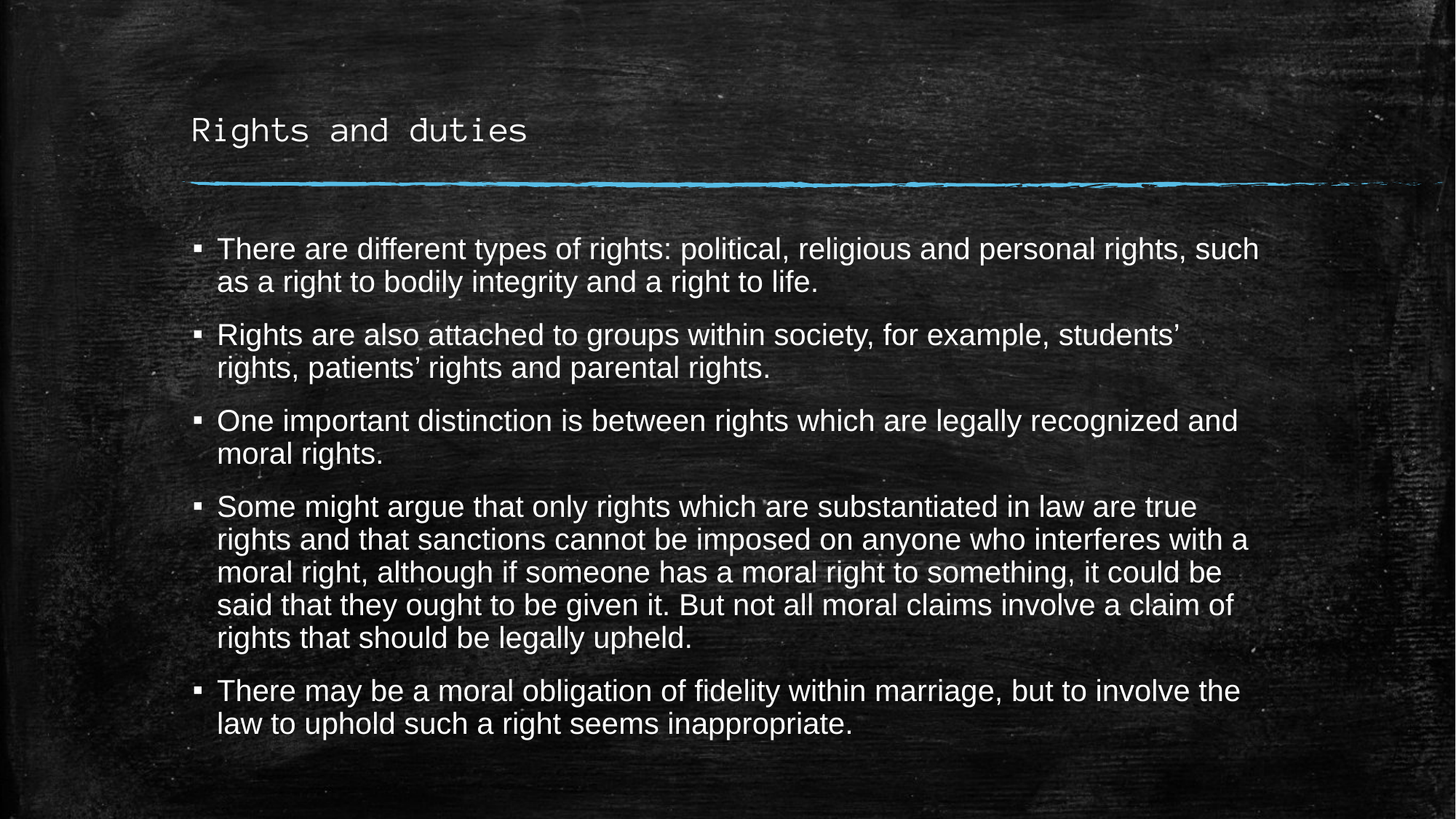

# Rights and duties
There are different types of rights: political, religious and personal rights, such as a right to bodily integrity and a right to life.
Rights are also attached to groups within society, for example, students’ rights, patients’ rights and parental rights.
One important distinction is between rights which are legally recognized and moral rights.
Some might argue that only rights which are substantiated in law are true rights and that sanctions cannot be imposed on anyone who interferes with a moral right, although if someone has a moral right to something, it could be said that they ought to be given it. But not all moral claims involve a claim of rights that should be legally upheld.
There may be a moral obligation of fidelity within marriage, but to involve the law to uphold such a right seems inappropriate.